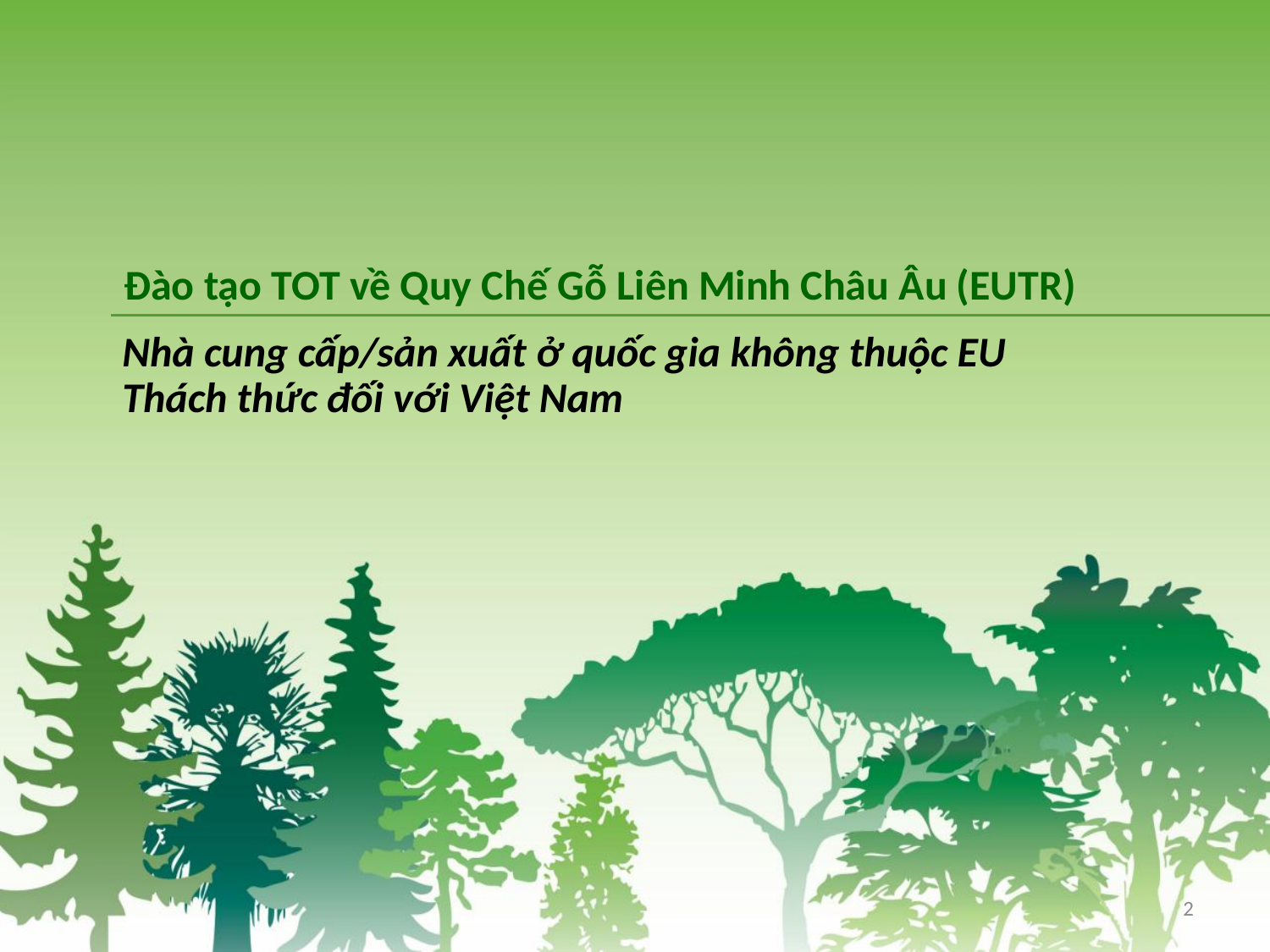

Đào tạo TOT về Quy Chế Gỗ Liên Minh Châu Âu (EUTR)
Nhà cung cấp/sản xuất ở quốc gia không thuộc EU
Thách thức đối với Việt Nam
2